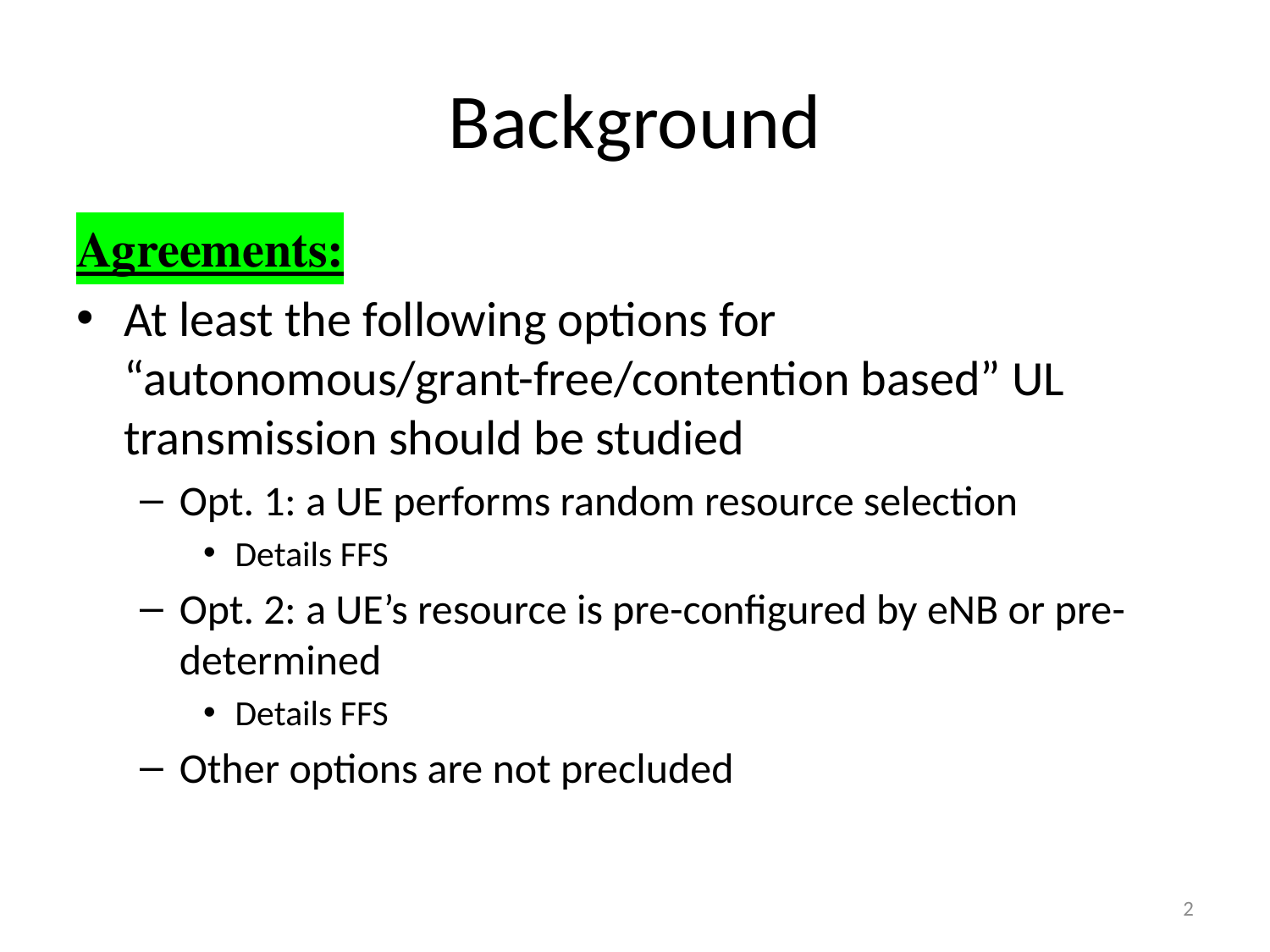

# Background
Agreements:
At least the following options for “autonomous/grant-free/contention based” UL transmission should be studied
Opt. 1: a UE performs random resource selection
Details FFS
Opt. 2: a UE’s resource is pre-configured by eNB or pre-determined
Details FFS
Other options are not precluded

The number of MA schemes is increasing
Similarity among different schemes can be found
Many contributions target to categorize these schemes in order to better interpret the details of schemes and potentially reduce the simulation/evaluation workload
2